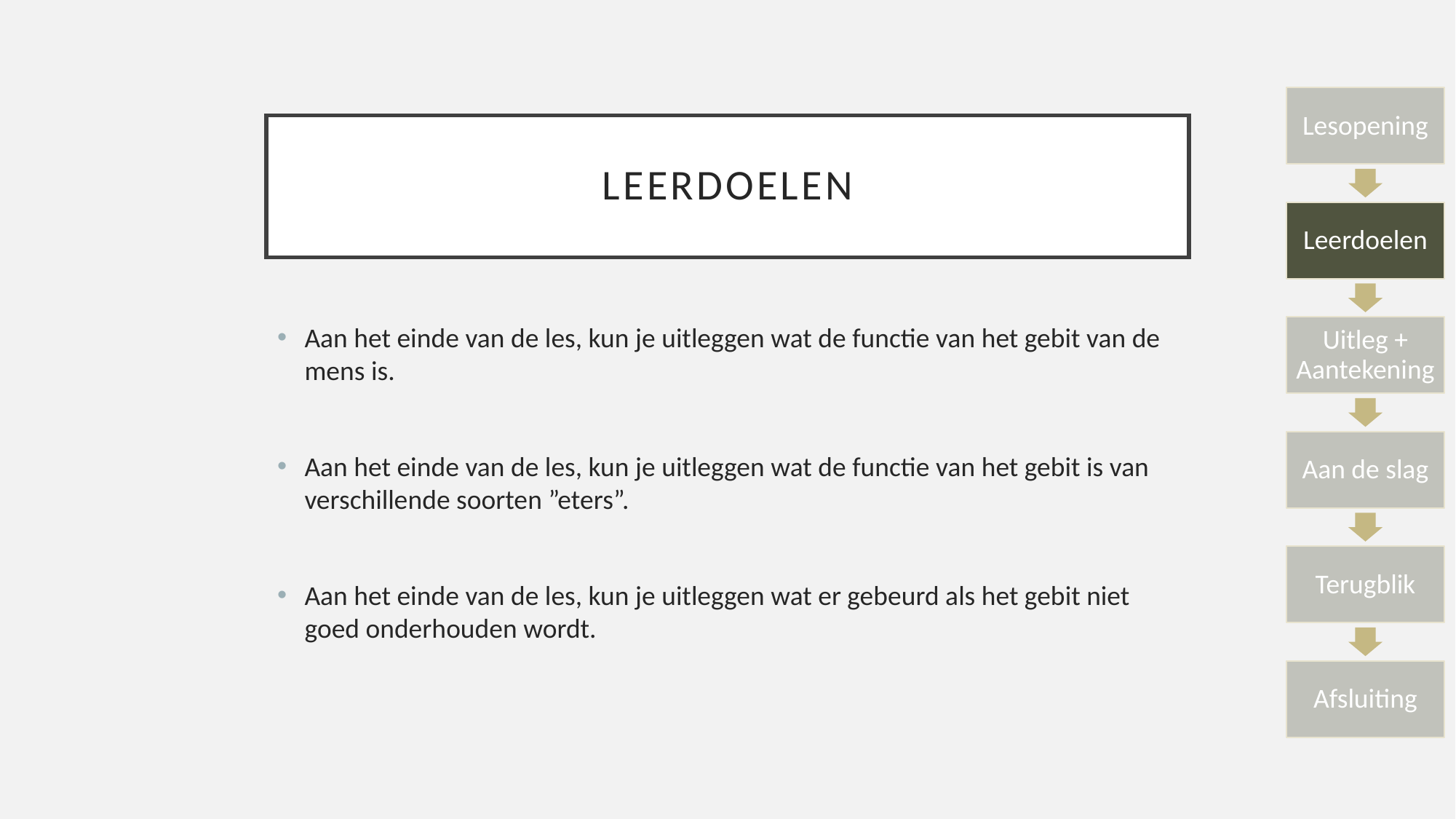

Lesopening

Leerdoelen

Uitleg + Aantekening

Aan de slag

Terugblik

Afsluiting
# Leerdoelen
Aan het einde van de les, kun je uitleggen wat de functie van het gebit van de mens is.

Aan het einde van de les, kun je uitleggen wat de functie van het gebit is van verschillende soorten ”eters”.

Aan het einde van de les, kun je uitleggen wat er gebeurd als het gebit niet goed onderhouden wordt.